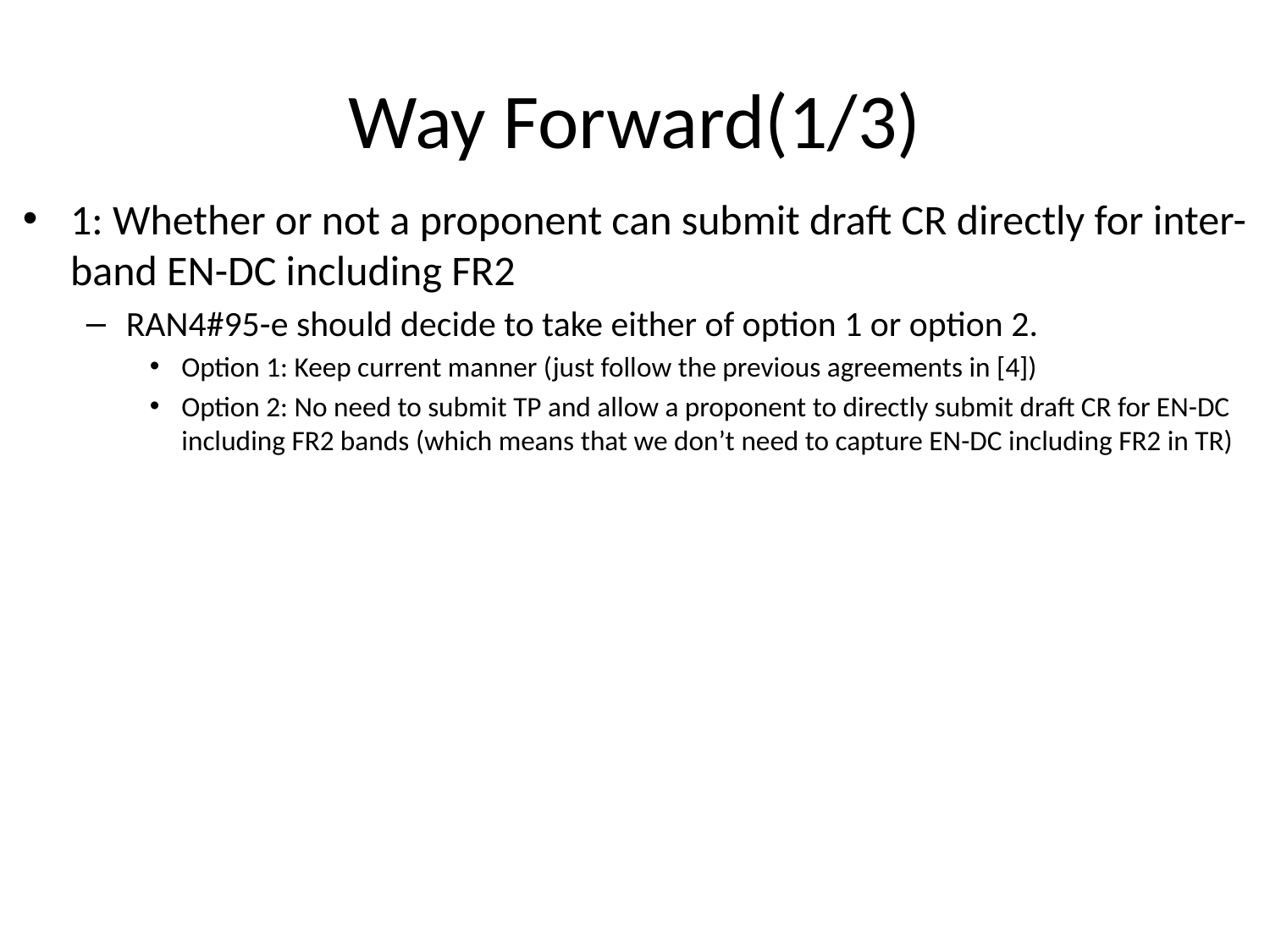

# Way Forward(1/3)
1: Whether or not a proponent can submit draft CR directly for inter-band EN-DC including FR2
RAN4#95-e should decide to take either of option 1 or option 2.
Option 1: Keep current manner (just follow the previous agreements in [4])
Option 2: No need to submit TP and allow a proponent to directly submit draft CR for EN-DC including FR2 bands (which means that we don’t need to capture EN-DC including FR2 in TR)